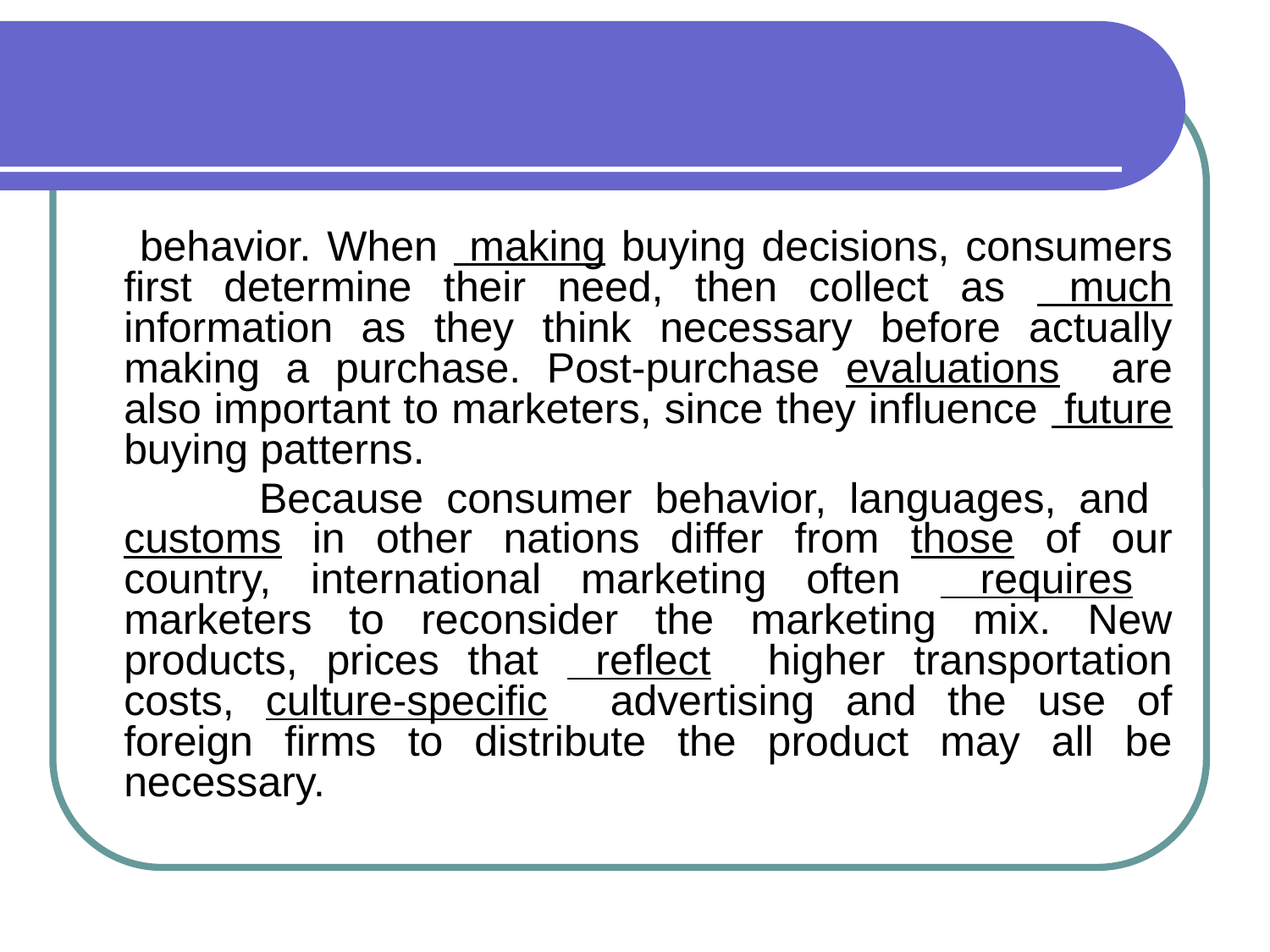

#
    behavior. When  making buying decisions, consumers first determine their need, then collect as  much information as they think necessary before actually making a purchase. Post-purchase evaluations  are also important to marketers, since they influence  future buying patterns.
        Because consumer behavior, languages, and  customs in other nations differ from those of our country, international marketing often  requires  marketers to reconsider the marketing mix. New products, prices that  reflect  higher transportation costs, culture-specific  advertising and the use of foreign firms to distribute the product may all be necessary.